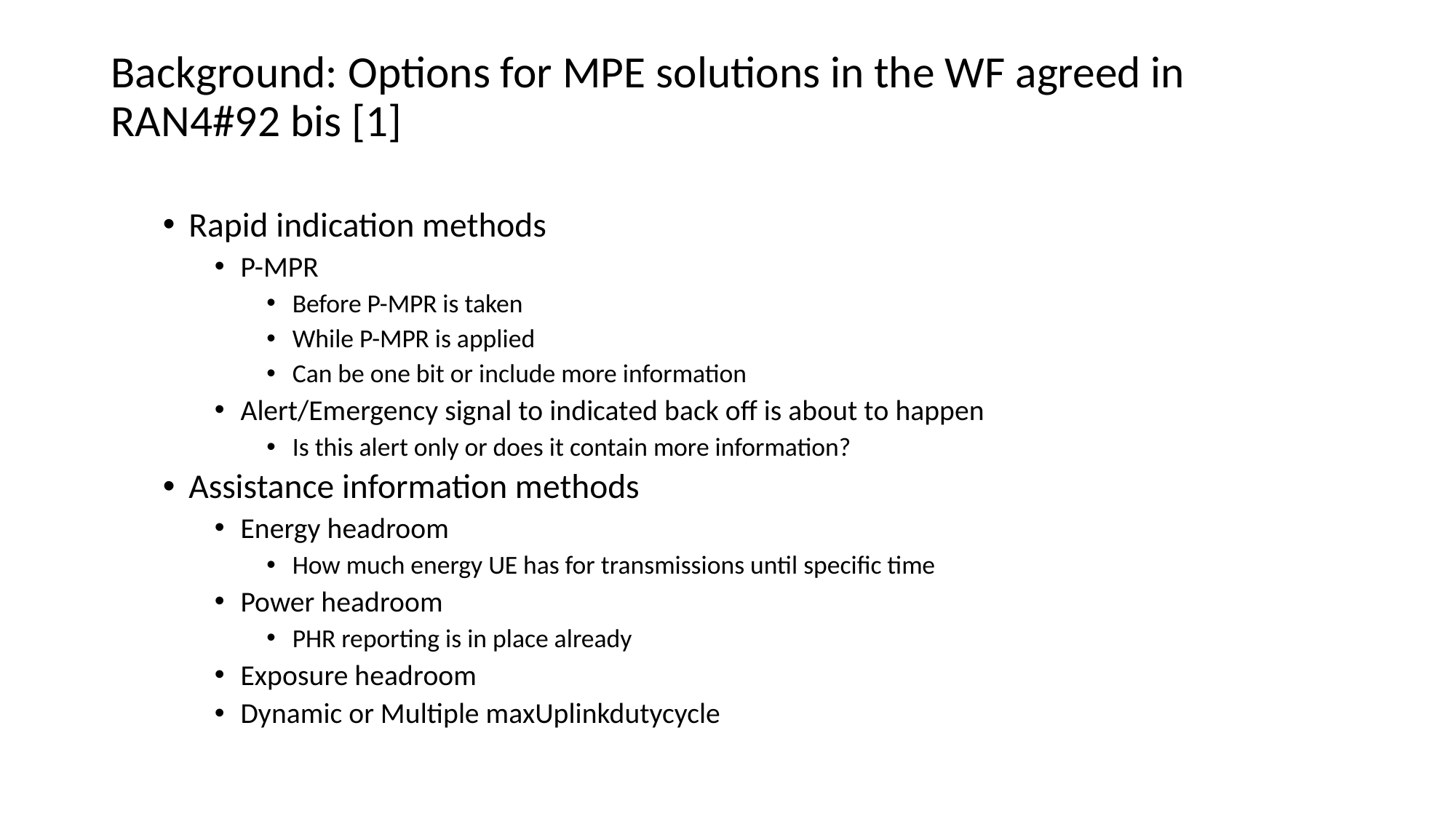

# Background: Options for MPE solutions in the WF agreed in RAN4#92 bis [1]
Rapid indication methods
P-MPR
Before P-MPR is taken
While P-MPR is applied
Can be one bit or include more information
Alert/Emergency signal to indicated back off is about to happen
Is this alert only or does it contain more information?
Assistance information methods
Energy headroom
How much energy UE has for transmissions until specific time
Power headroom
PHR reporting is in place already
Exposure headroom
Dynamic or Multiple maxUplinkdutycycle